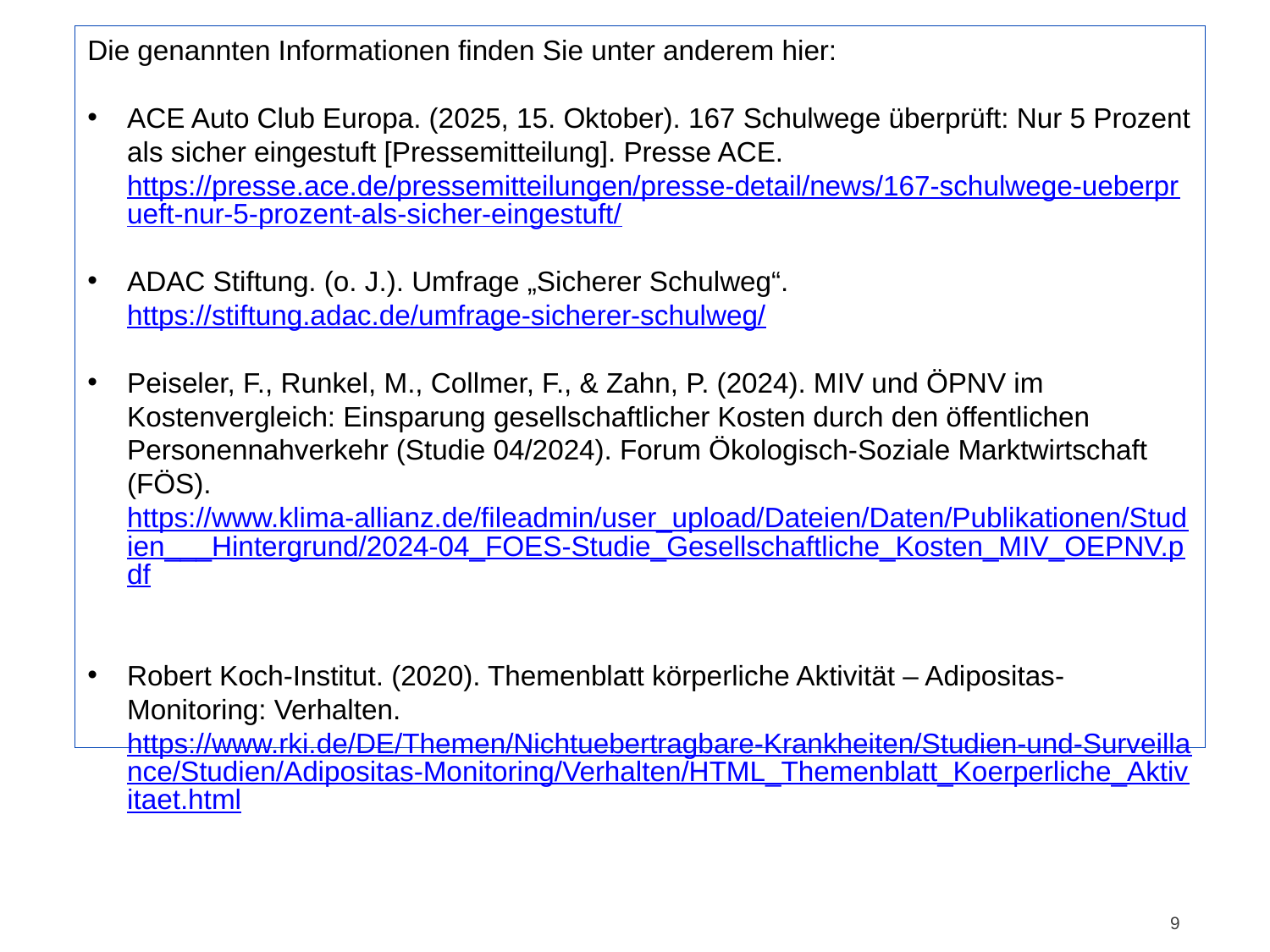

Die genannten Informationen finden Sie unter anderem hier:

ACE Auto Club Europa. (2025, 15. Oktober). 167 Schulwege überprüft: Nur 5 Prozent als sicher eingestuft [Pressemitteilung]. Presse ACE. https://presse.ace.de/pressemitteilungen/presse-detail/news/167-schulwege-ueberprueft-nur-5-prozent-als-sicher-eingestuft/

ADAC Stiftung. (o. J.). Umfrage „Sicherer Schulweg“. https://stiftung.adac.de/umfrage-sicherer-schulweg/

Peiseler, F., Runkel, M., Collmer, F., & Zahn, P. (2024). MIV und ÖPNV im Kostenvergleich: Einsparung gesellschaftlicher Kosten durch den öffentlichen Personennahverkehr (Studie 04/2024). Forum Ökologisch-Soziale Marktwirtschaft (FÖS). https://www.klima-allianz.de/fileadmin/user_upload/Dateien/Daten/Publikationen/Studien___Hintergrund/2024-04_FOES-Studie_Gesellschaftliche_Kosten_MIV_OEPNV.pdf

Robert Koch-Institut. (2020). Themenblatt körperliche Aktivität – Adipositas-Monitoring: Verhalten. https://www.rki.de/DE/Themen/Nichtuebertragbare-Krankheiten/Studien-und-Surveillance/Studien/Adipositas-Monitoring/Verhalten/HTML_Themenblatt_Koerperliche_Aktivitaet.html

# Quellen